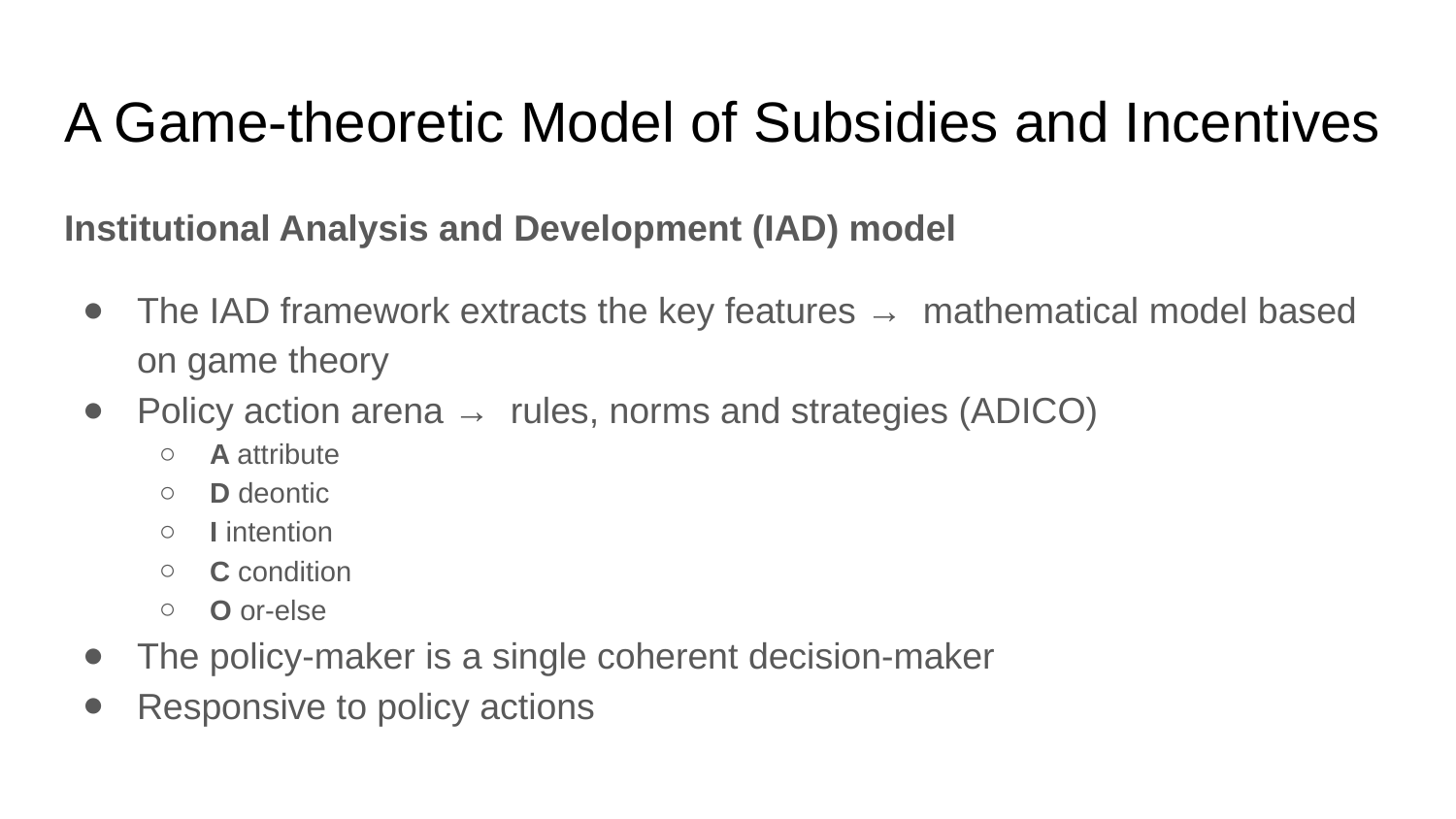

# A Game-theoretic Model of Subsidies and Incentives
Institutional Analysis and Development (IAD) model
The IAD framework extracts the key features →  mathematical model based on game theory
Policy action arena →  rules, norms and strategies (ADICO)
A attribute
D deontic
I intention
C condition
O or-else
The policy-maker is a single coherent decision-maker
Responsive to policy actions